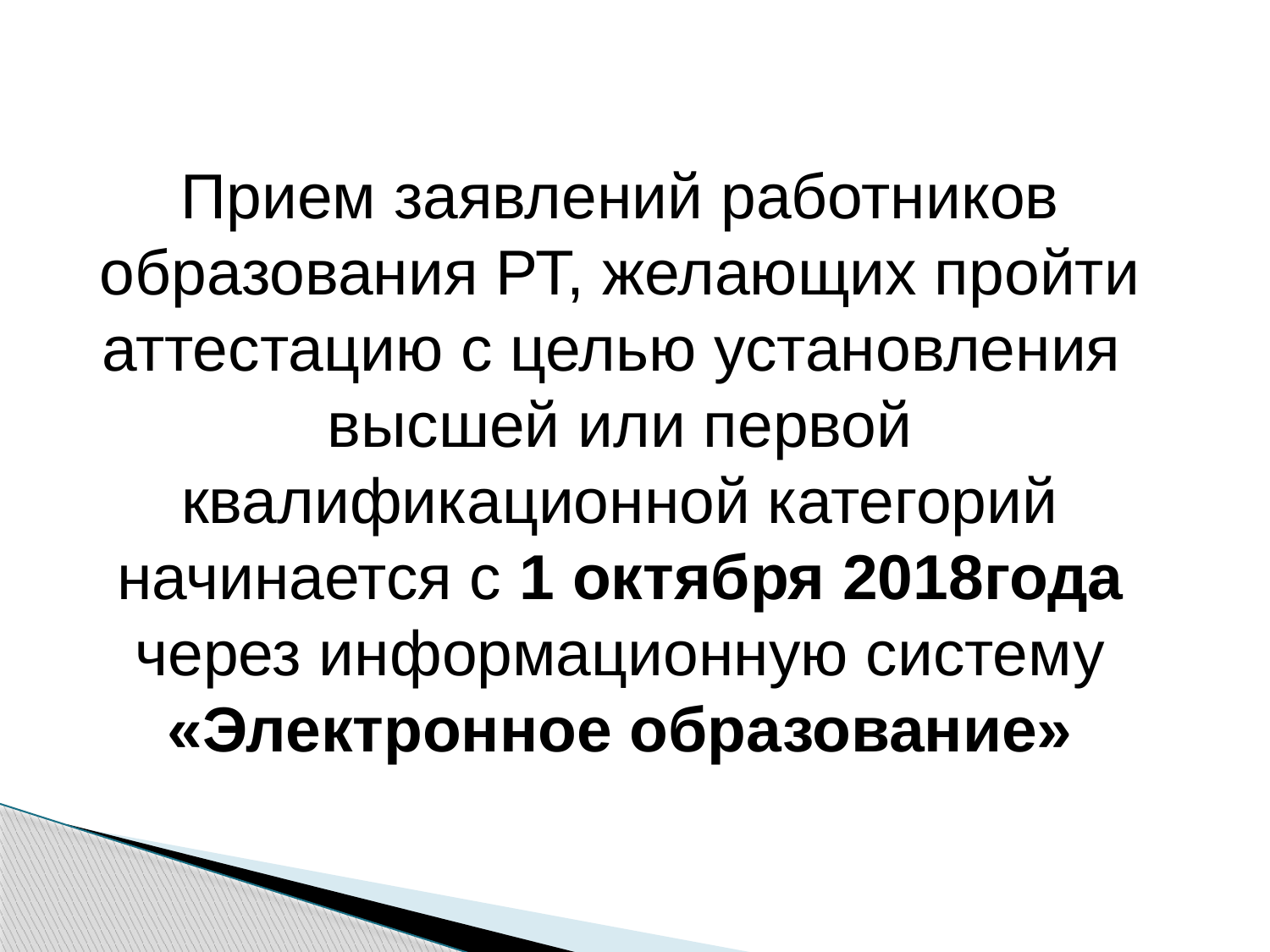

Прием заявлений работников образования РТ, желающих пройти аттестацию с целью установления  высшей или первой квалификационной категорий начинается с 1 октября 2018года через информационную систему «Электронное образование»